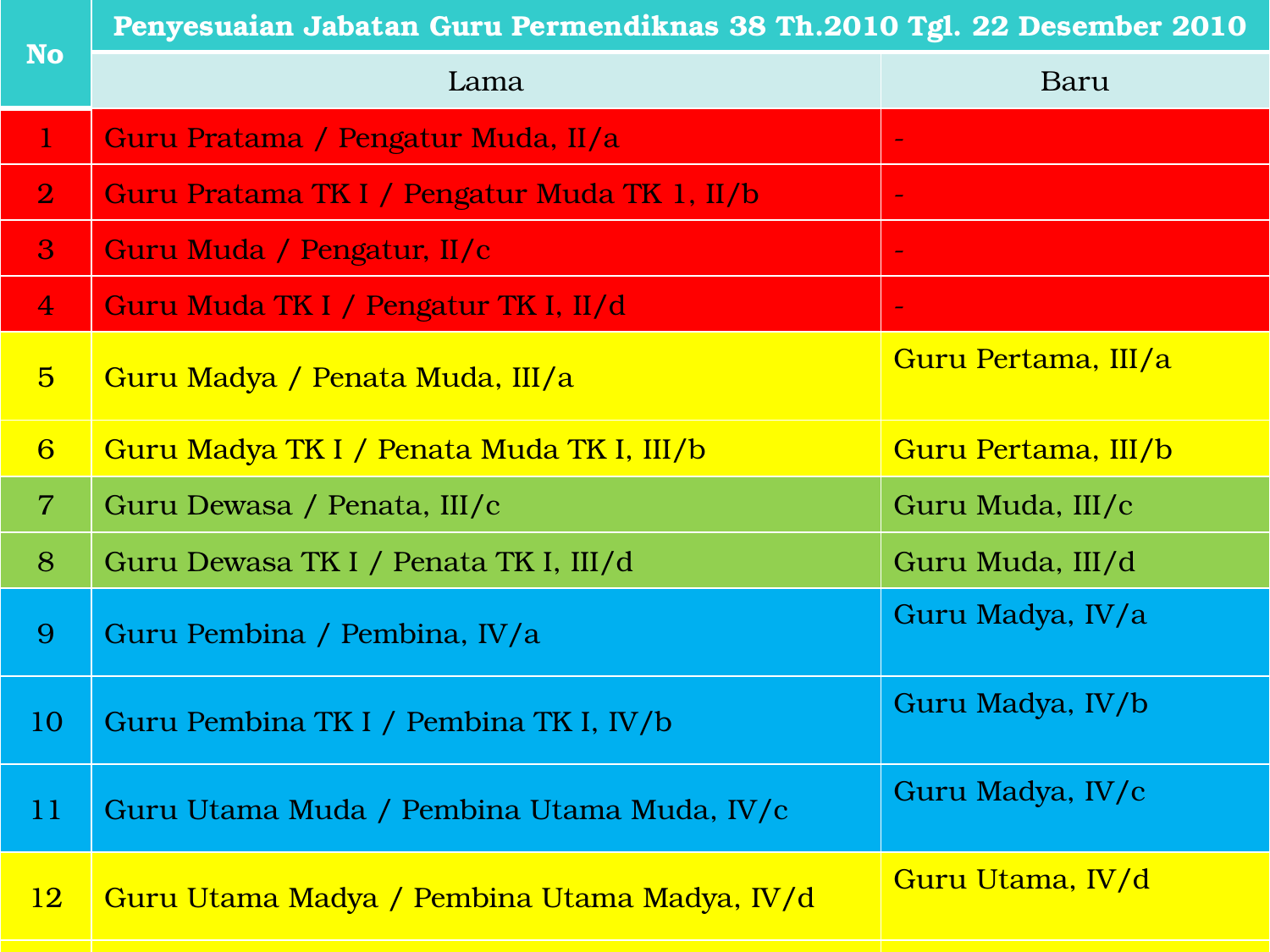

| No | Penyesuaian Jabatan Guru Permendiknas 38 Th.2010 Tgl. 22 Desember 2010 |  |
| --- | --- | --- |
|  | Lama | Baru |
| 1 | Guru Pratama / Pengatur Muda, II/a | - |
| 2 | Guru Pratama TK I / Pengatur Muda TK 1, II/b | - |
| 3 | Guru Muda / Pengatur, II/c | - |
| 4 | Guru Muda TK I / Pengatur TK I, II/d | - |
| 5 | Guru Madya / Penata Muda, III/a | Guru Pertama, III/a |
| 6 | Guru Madya TK I / Penata Muda TK I, III/b | Guru Pertama, III/b |
| 7 | Guru Dewasa / Penata, III/c | Guru Muda, III/c |
| 8 | Guru Dewasa TK I / Penata TK I, III/d | Guru Muda, III/d |
| 9 | Guru Pembina / Pembina, IV/a | Guru Madya, IV/a |
| 10 | Guru Pembina TK I / Pembina TK I, IV/b | Guru Madya, IV/b |
| 11 | Guru Utama Muda / Pembina Utama Muda, IV/c | Guru Madya, IV/c |
| 12 | Guru Utama Madya / Pembina Utama Madya, IV/d | Guru Utama, IV/d |
| 13 | Guru Utama / Pembina Utama, IV/e | Guru Utama, IV/e |